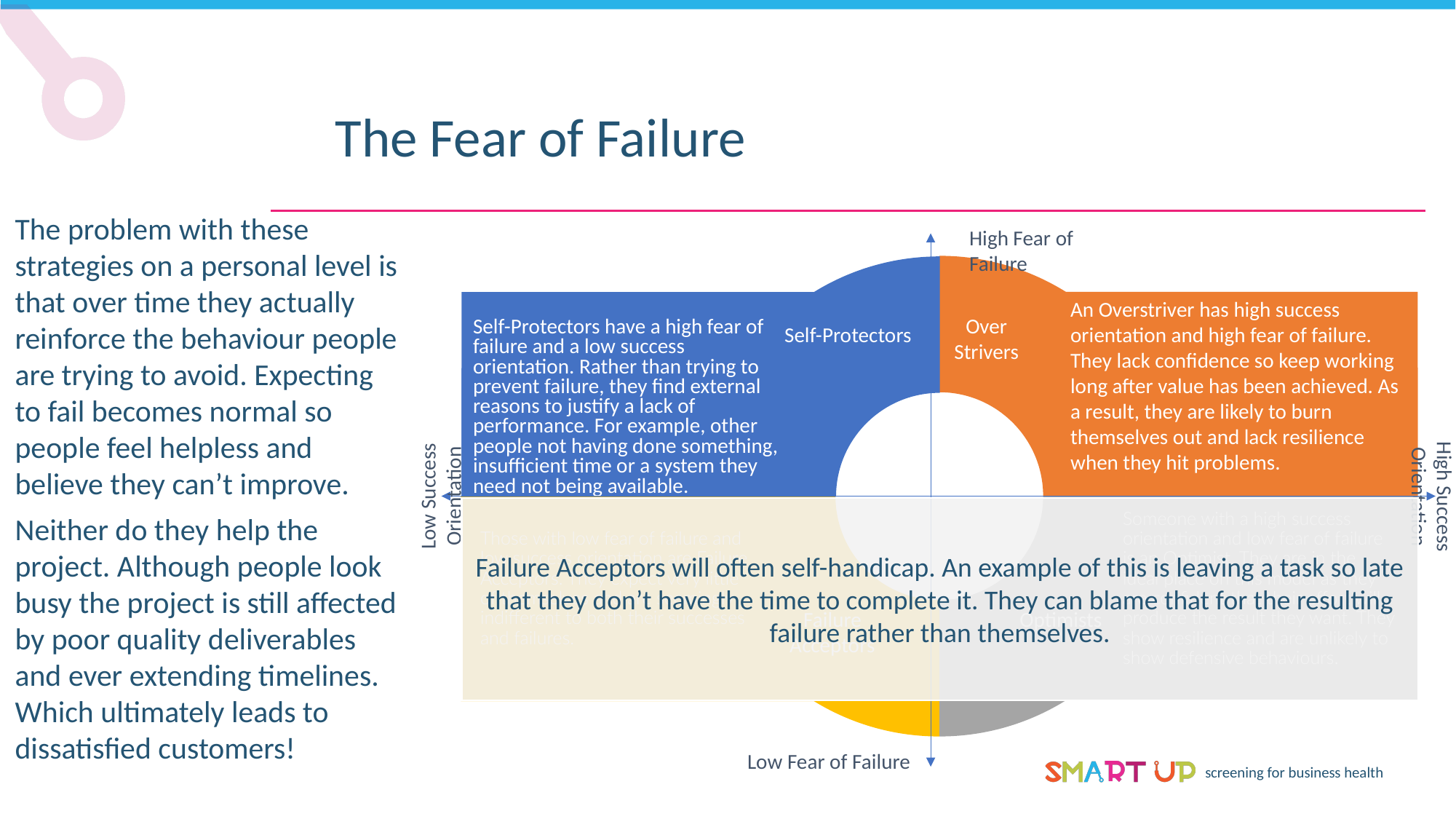

The Fear of Failure
The problem with these strategies on a personal level is that over time they actually reinforce the behaviour people are trying to avoid. Expecting to fail becomes normal so people feel helpless and believe they can’t improve.
Neither do they help the project. Although people look busy the project is still affected by poor quality deliverables and ever extending timelines. Which ultimately leads to dissatisfied customers!
High Fear of Failure

An Overstriver has high success orientation and high fear of failure. They lack confidence so keep working long after value has been achieved. As a result, they are likely to burn themselves out and lack resilience when they hit problems.
Over
Strivers
Self-Protectors have a high fear of failure and a low success orientation. Rather than trying to prevent failure, they find external reasons to justify a lack of performance. For example, other people not having done something, insufficient time or a system they need not being available.
Self-Protectors
Low Success Orientation
High Success Orientation

Failure Acceptors will often self-handicap. An example of this is leaving a task so late that they don’t have the time to complete it. They can blame that for the resulting failure rather than themselves.
Someone with a high success orientation and low fear of failure is an Optimist. They are in the ideal place on this model as they are confident that their effort will produce the result they want. They show resilience and are unlikely to show defensive behaviours.
Those with low fear of failure and low success orientation are Failure Acceptors. They expect very little of themselves and are seemingly indifferent to both their successes and failures.
Failure
Acceptors
Optimists
Low Fear of Failure